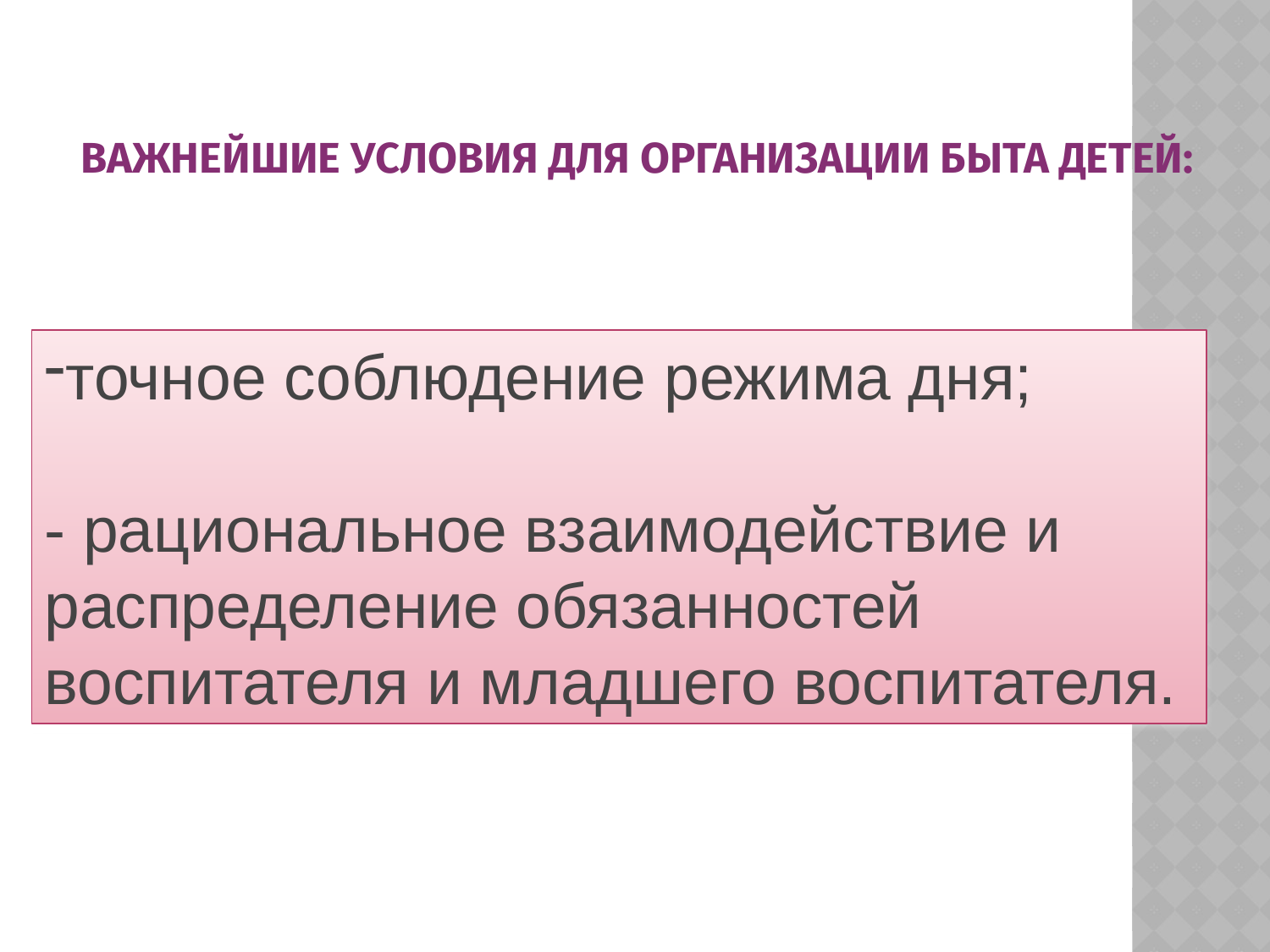

# Важнейшие условия для организации быта детей:
точное соблюдение режима дня;

- рациональное взаимодействие и распределение обязанностей воспитателя и младшего воспитателя.